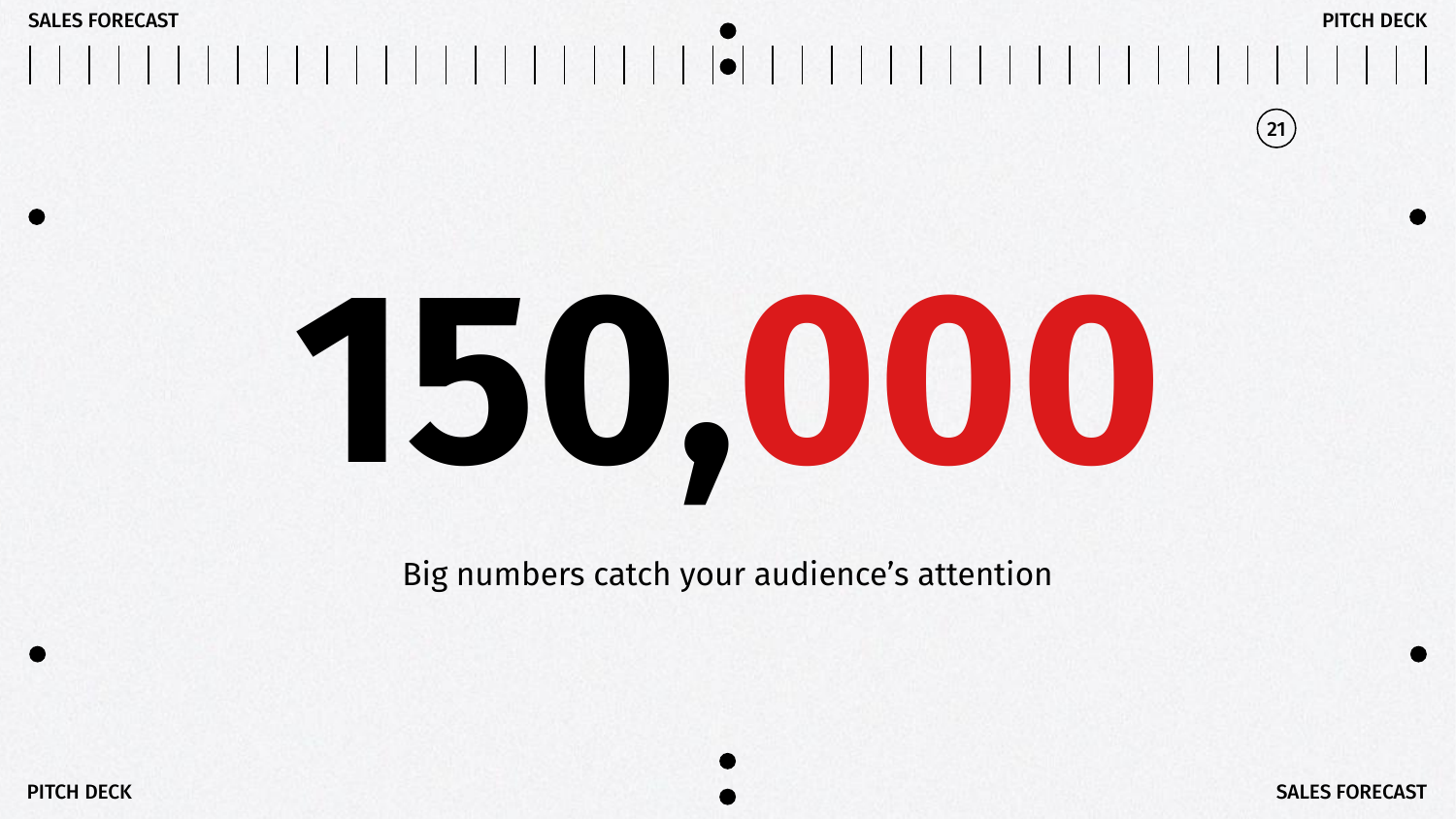

SALES FORECAST
PITCH DECK
21

# 150,000
Big numbers catch your audience’s attention
PITCH DECK
SALES FORECAST